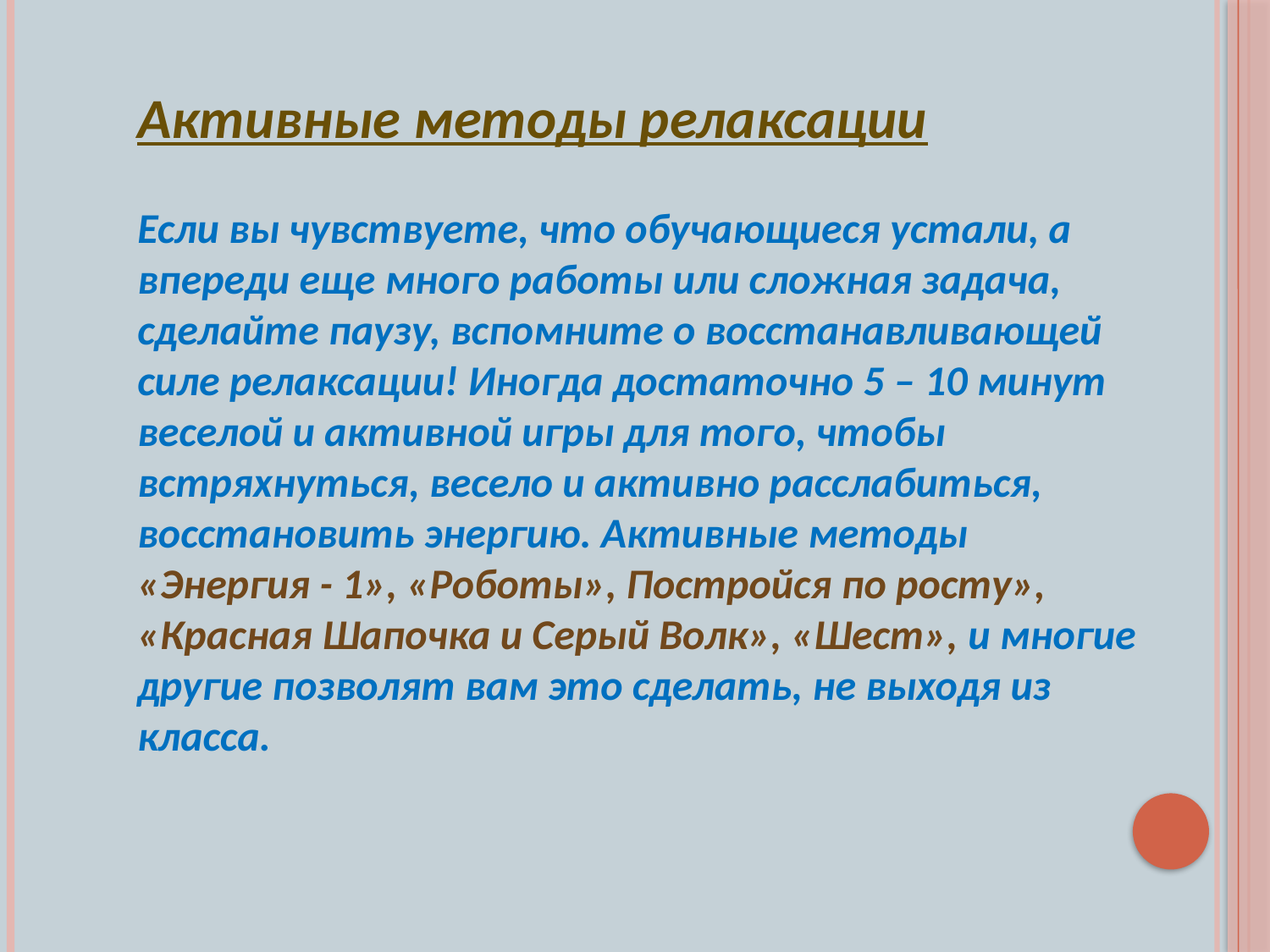

Активные методы релаксации
Если вы чувствуете, что обучающиеся устали, а впереди еще много работы или сложная задача, сделайте паузу, вспомните о восстанавливающей силе релаксации! Иногда достаточно 5 – 10 минут веселой и активной игры для того, чтобы встряхнуться, весело и активно расслабиться, восстановить энергию. Активные методы «Энергия - 1», «Роботы», Постройся по росту», «Красная Шапочка и Серый Волк», «Шест», и многие другие позволят вам это сделать, не выходя из класса.